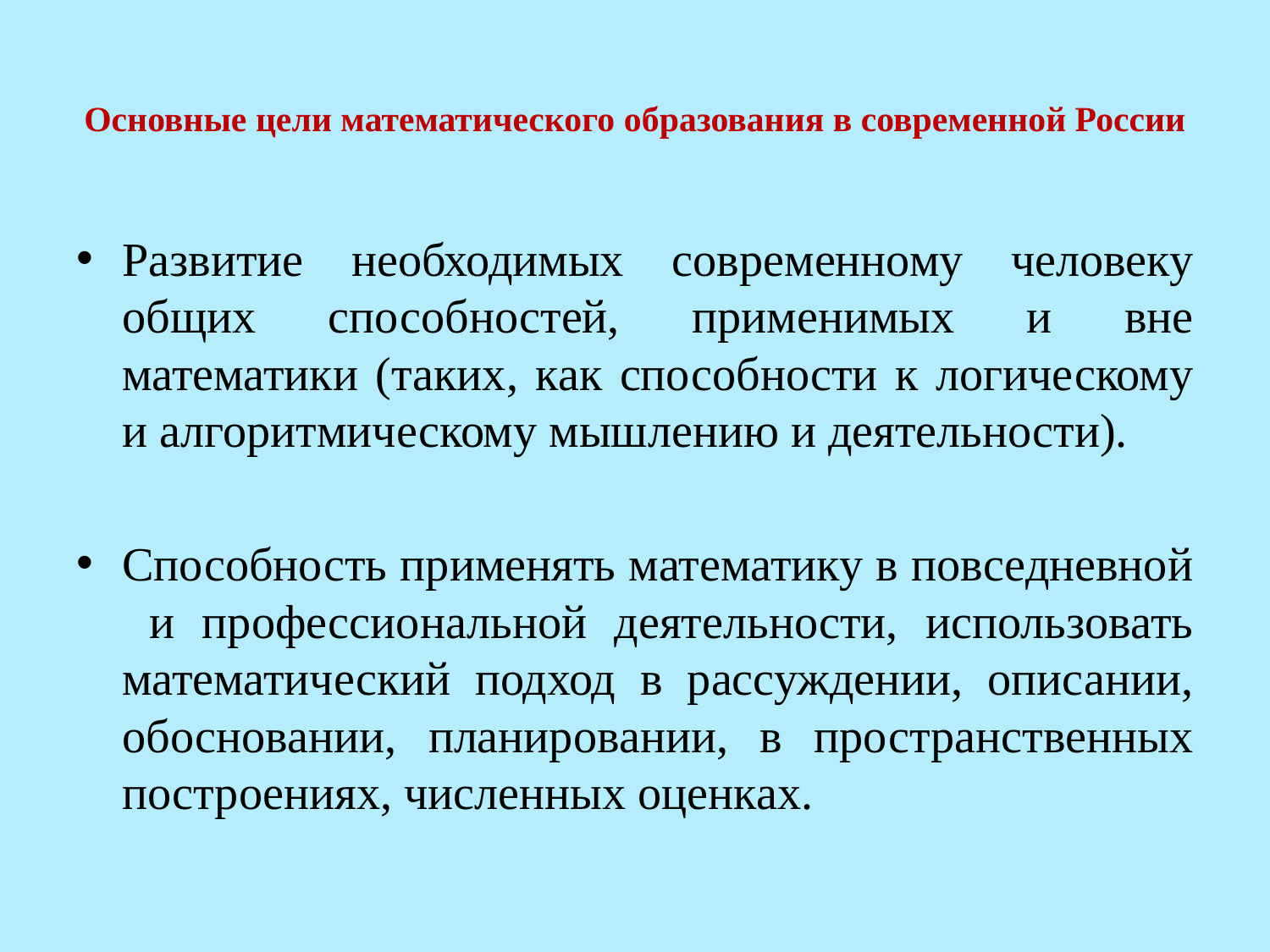

# Основные цели математического образования в современной России
Развитие необходимых современному человеку общих способностей, применимых и вне математики (таких, как способности к логическому и алгоритмическому мышлению и деятельности).

Способность применять математику в повседневной  и профессиональной деятельности, использовать математический подход в рассуждении, описании, обосновании, планировании, в пространственных построениях, численных оценках.